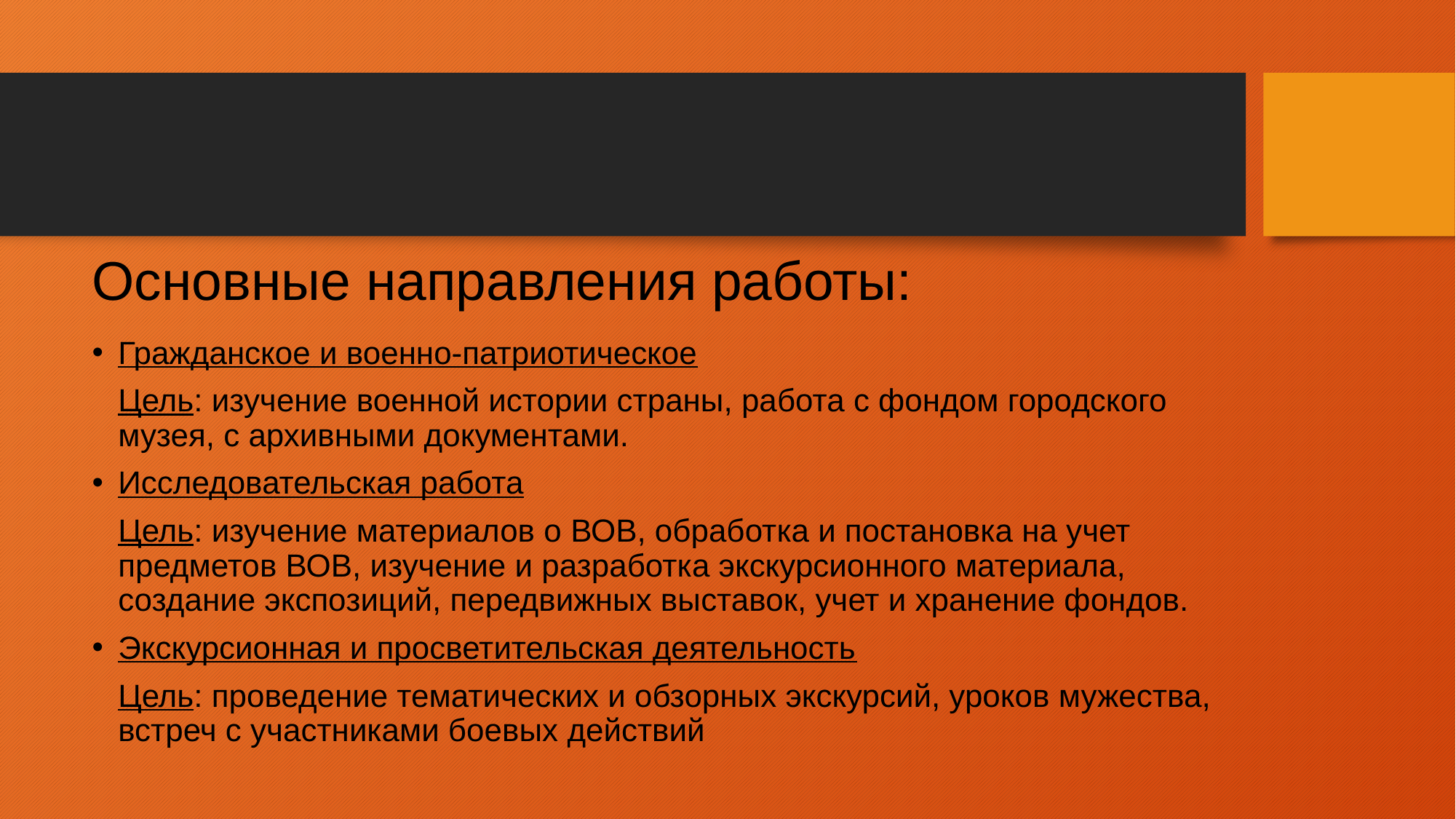

# Основные направления работы:

Гражданское и военно-патриотическое
Цель: изучение военной истории страны, работа с фондом городского музея, с архивными документами.
Исследовательская работа
Цель: изучение материалов о ВОВ, обработка и постановка на учет предметов ВОВ, изучение и разработка экскурсионного материала, создание экспозиций, передвижных выставок, учет и хранение фондов.
Экскурсионная и просветительская деятельность
Цель: проведение тематических и обзорных экскурсий, уроков мужества, встреч с участниками боевых действий